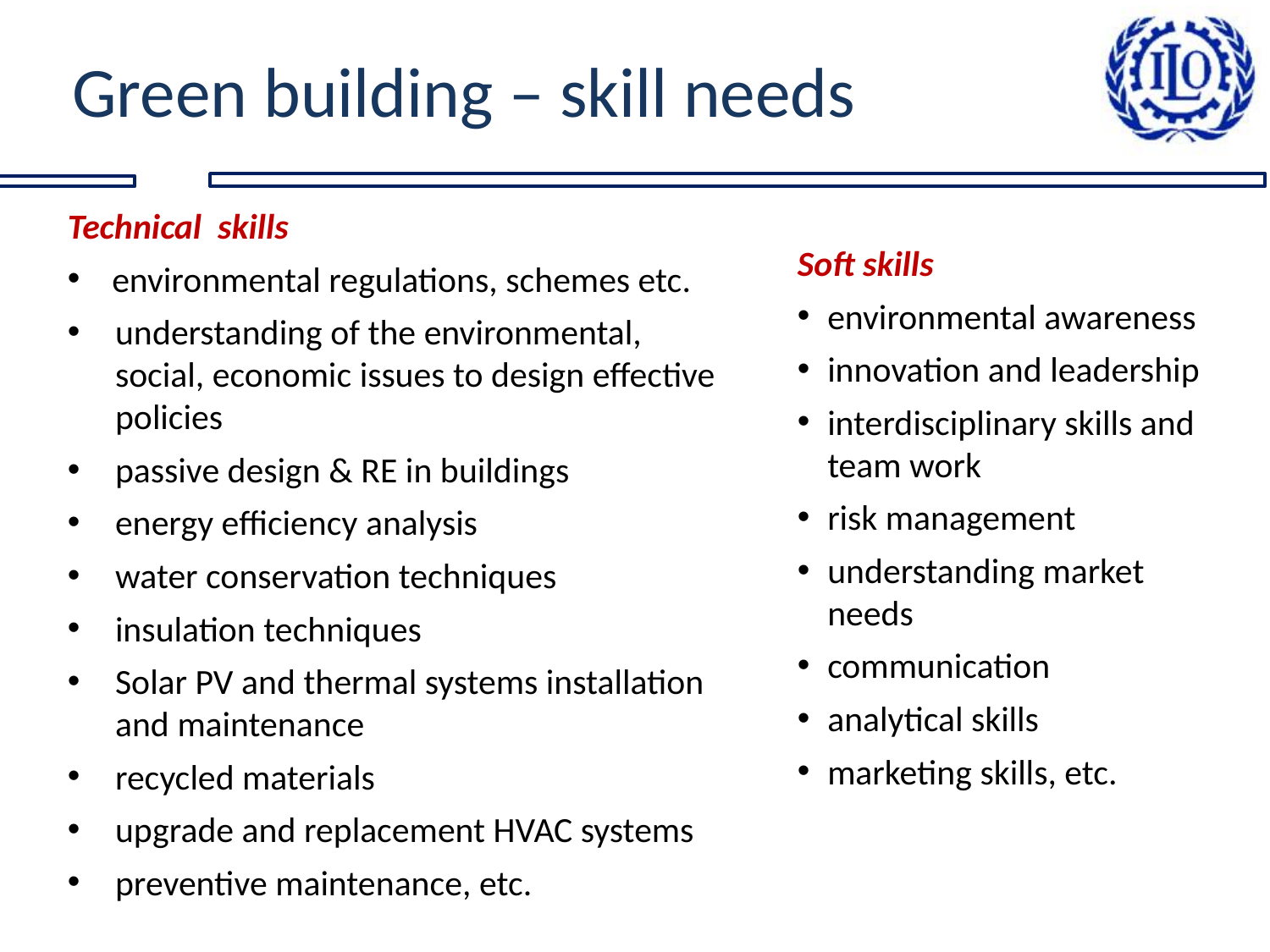

# Green building – skill needs
Technical  skills
    environmental regulations, schemes etc.
understanding of the environmental, social, economic issues to design effective policies
passive design & RE in buildings
energy efficiency analysis
water conservation techniques
insulation techniques
Solar PV and thermal systems installation and maintenance
recycled materials
upgrade and replacement HVAC systems
preventive maintenance, etc.

Soft skills
environmental awareness
innovation and leadership
interdisciplinary skills and team work
risk management
understanding market needs
communication
analytical skills
marketing skills, etc.